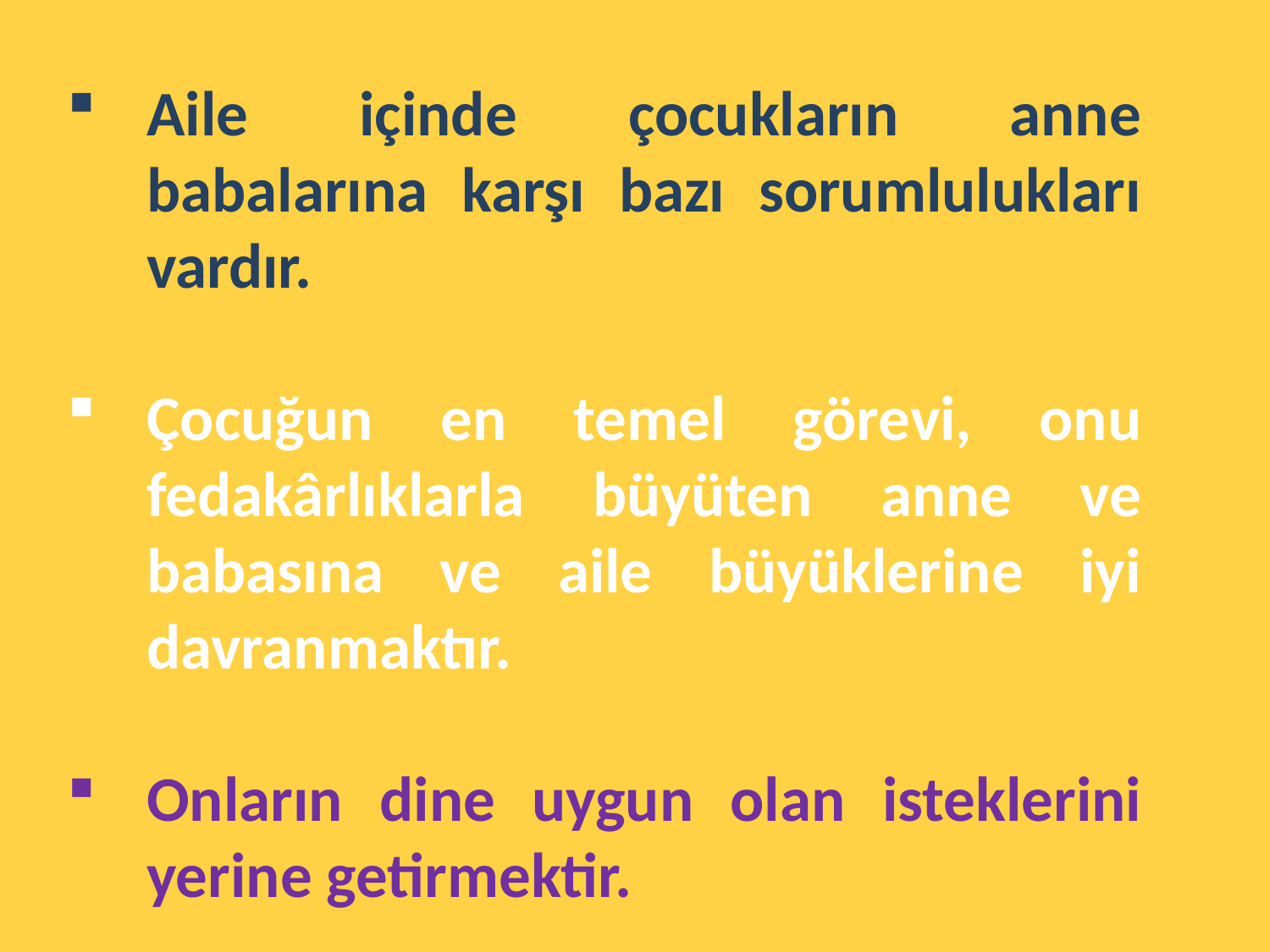

Aile içinde çocukların anne babalarına karşı bazı sorumlulukları vardır.

Çocuğun en temel görevi, onu fedakârlıklarla büyüten anne ve babasına ve aile büyüklerine iyi davranmaktır.

Onların dine uygun olan isteklerini yerine getirmektir.